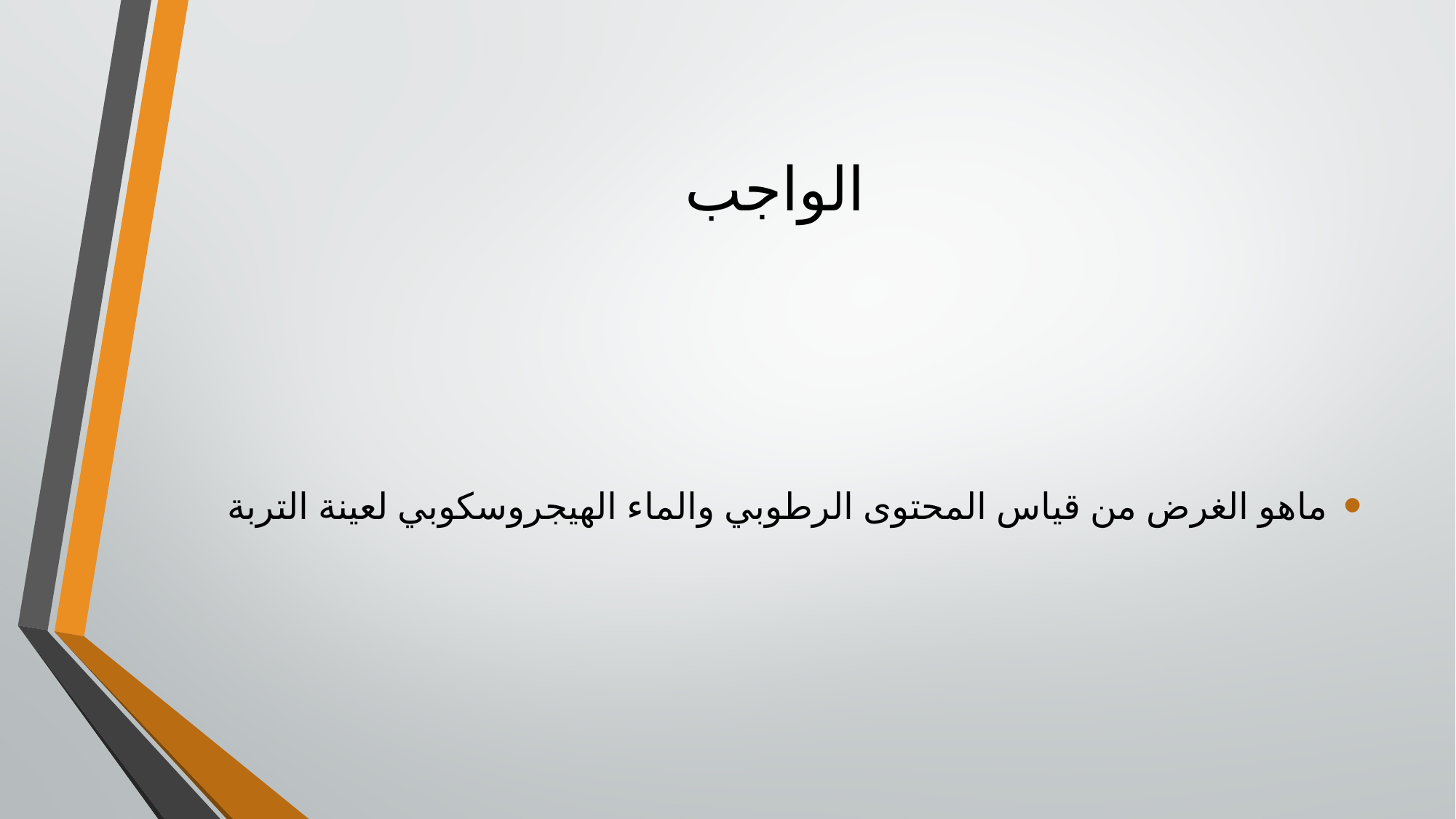

# الواجب
ماهو الغرض من قياس المحتوى الرطوبي والماء الهيجروسكوبي لعينة التربة